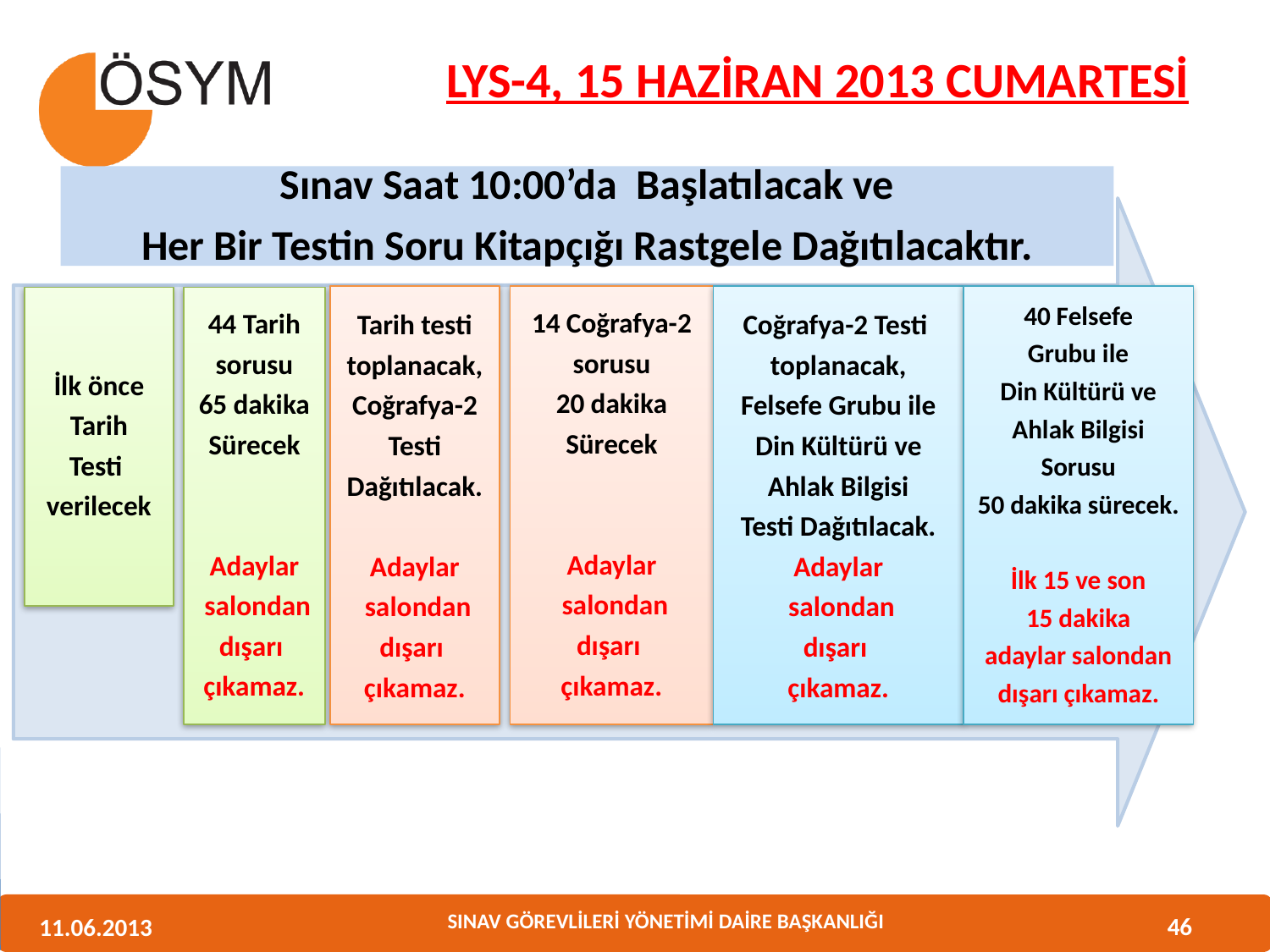

LYS-4, 15 HAZİRAN 2013 CUMARTESİ
Sınav Saat 10:00’da  Başlatılacak ve
Her Bir Testin Soru Kitapçığı Rastgele Dağıtılacaktır.

Tarih testi
toplanacak,
Coğrafya-2
Testi
Dağıtılacak.

Adaylar
 salondan
dışarı
çıkamaz.

14 Coğrafya-2
sorusu
20 dakika
Sürecek

Adaylar
 salondan
dışarı
çıkamaz.

Coğrafya-2 Testi
toplanacak,
Felsefe Grubu ile
Din Kültürü ve
Ahlak Bilgisi
Testi Dağıtılacak.
Adaylar
 salondan
dışarı
çıkamaz.

40 Felsefe
Grubu ile
Din Kültürü ve
Ahlak Bilgisi
Sorusu
50 dakika sürecek.

İlk 15 ve son
15 dakika
adaylar salondan
dışarı çıkamaz.
İlk önce
Tarih
Testi
verilecek
44 Tarih
sorusu
65 dakika
Sürecek

Adaylar
 salondan
dışarı
çıkamaz.
46
11.06.2013